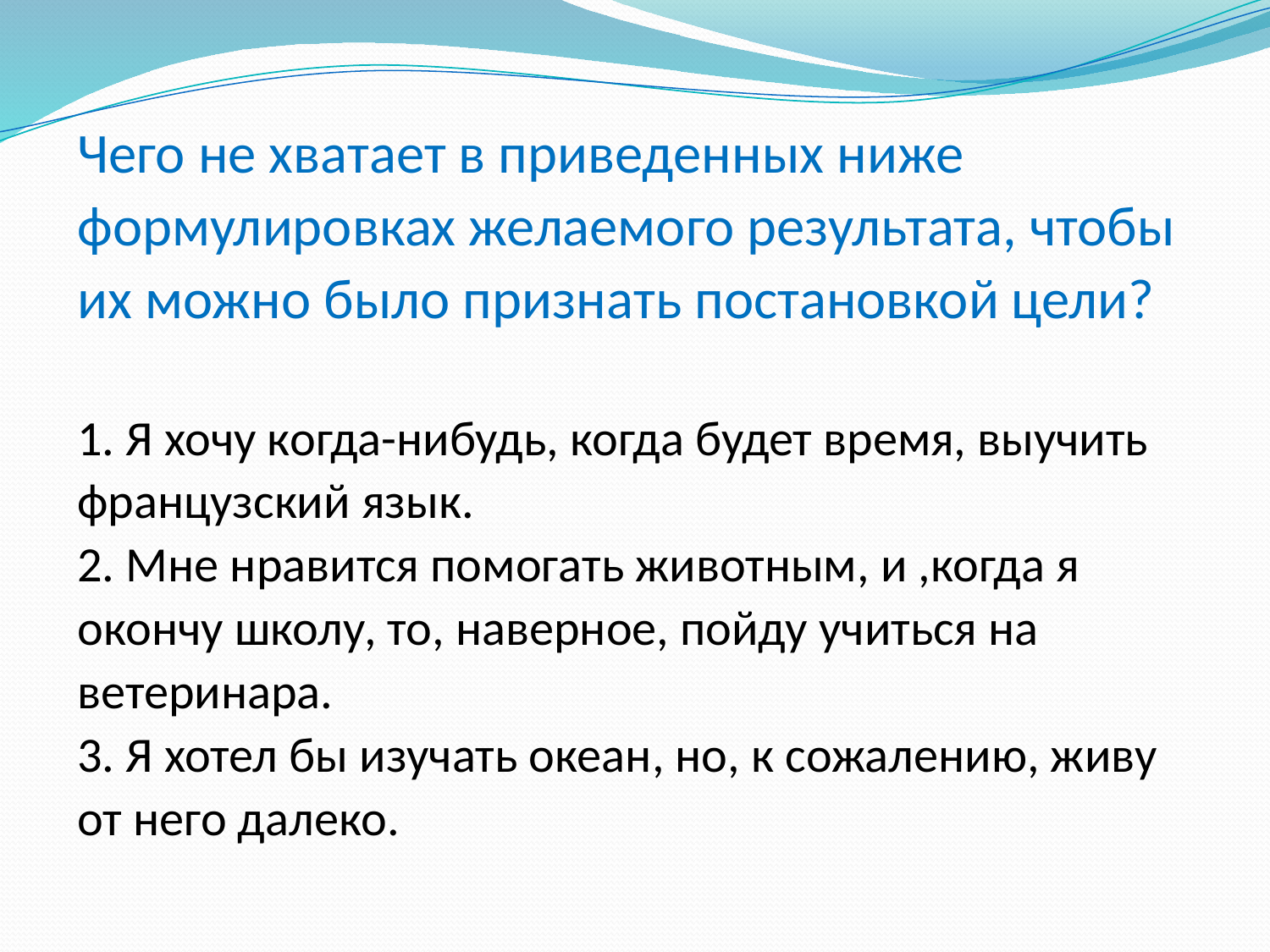

Чего не хватает в приведенных ниже формулировках желаемого результата, чтобы их можно было признать постановкой цели?

1. Я хочу когда-нибудь, когда будет время, выучить французский язык.
2. Мне нравится помогать животным, и ,когда я окончу школу, то, наверное, пойду учиться на ветеринара.
3. Я хотел бы изучать океан, но, к сожалению, живу от него далеко.